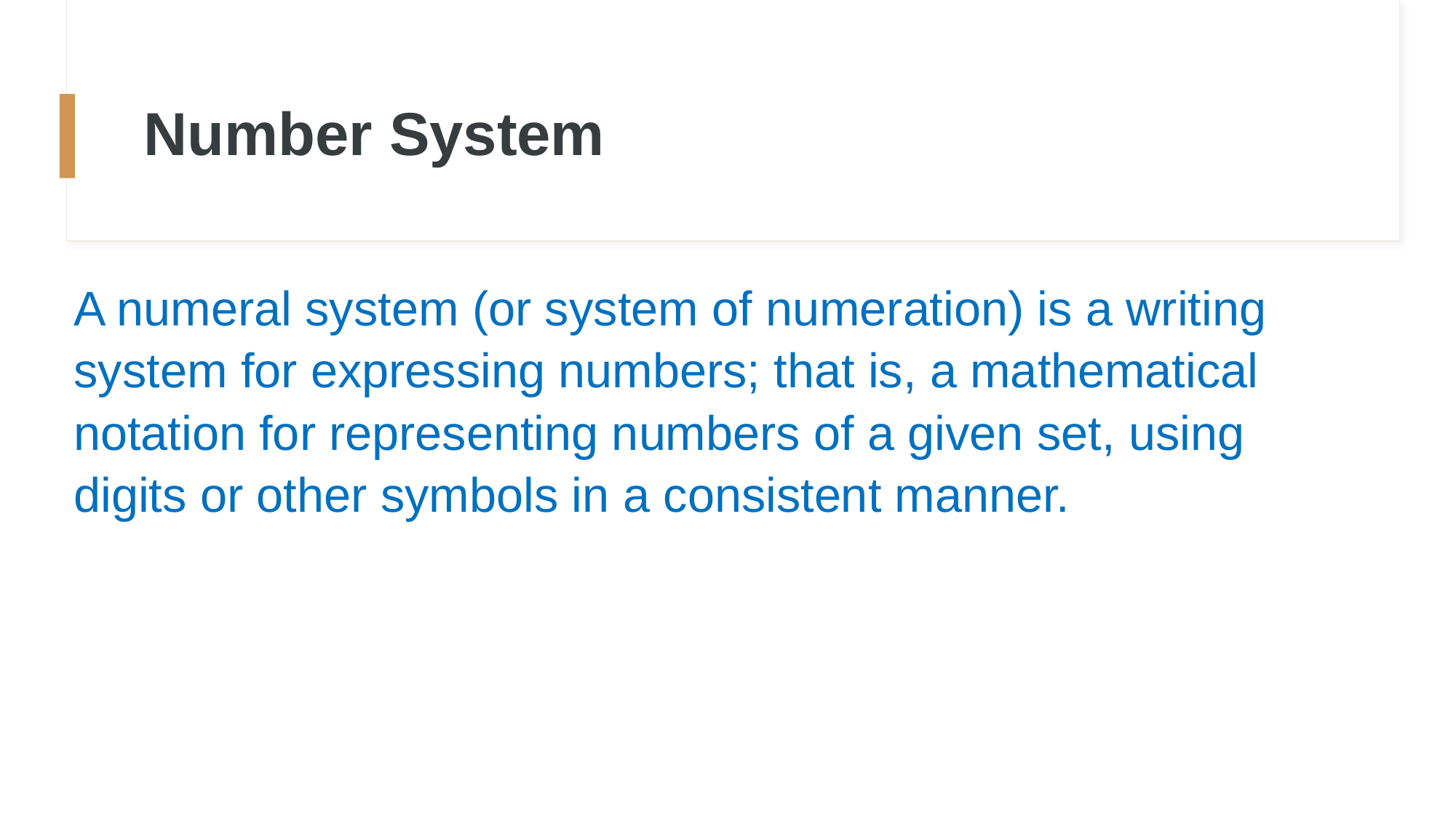

# Number System
A numeral system (or system of numeration) is a writing system for expressing numbers; that is, a mathematical notation for representing numbers of a given set, using digits or other symbols in a consistent manner.